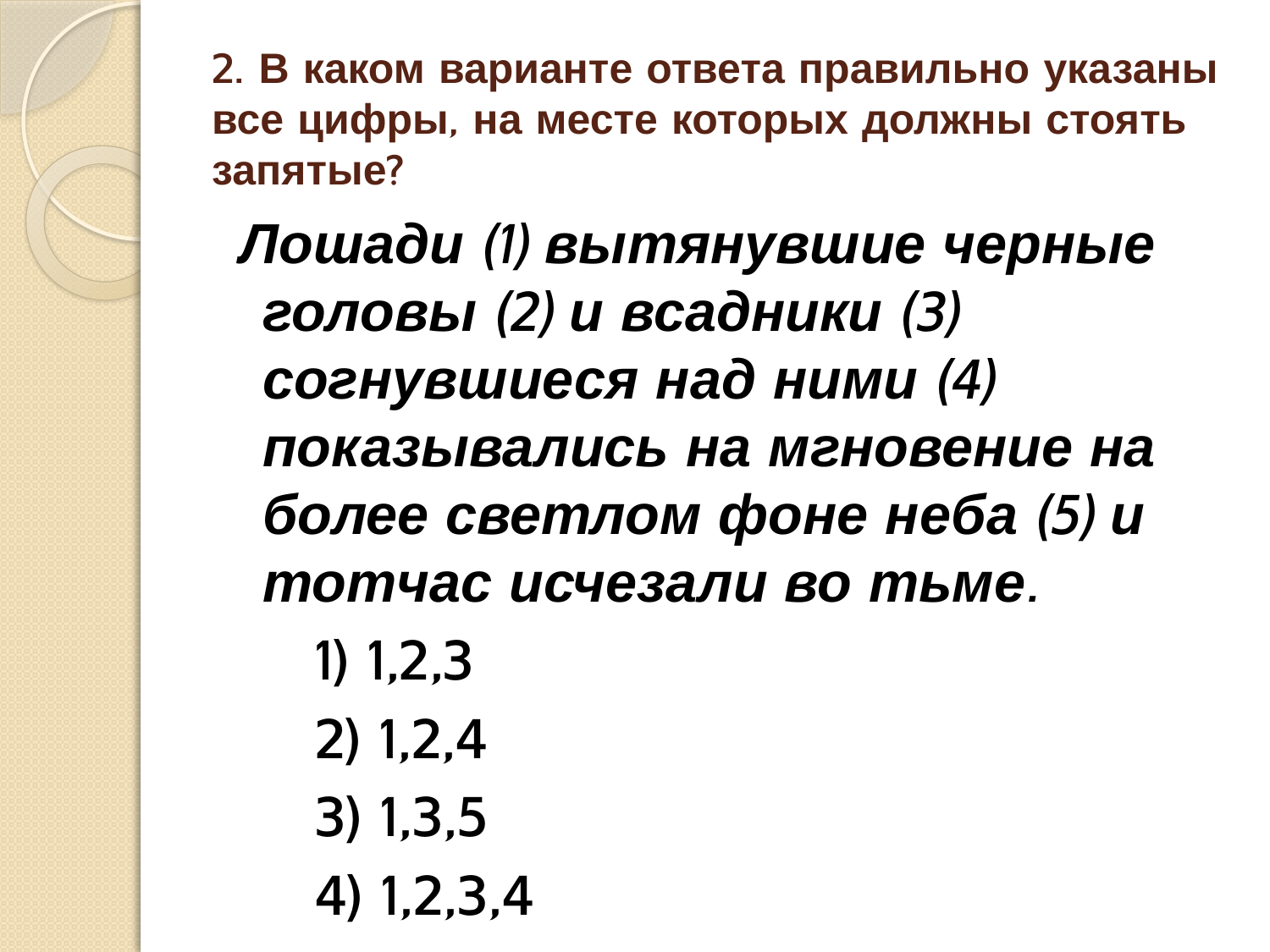

# 2. В каком варианте ответа правильно указаны все цифры, на месте которых должны стоять запятые?
 Лошади (1) вытянувшие черные головы (2) и всадники (3) согнувшиеся над ними (4) показывались на мгновение на более светлом фоне неба (5) и тотчас исчезали во тьме.
     1) 1,2,3
     2) 1,2,4
     3) 1,3,5
     4) 1,2,3,4